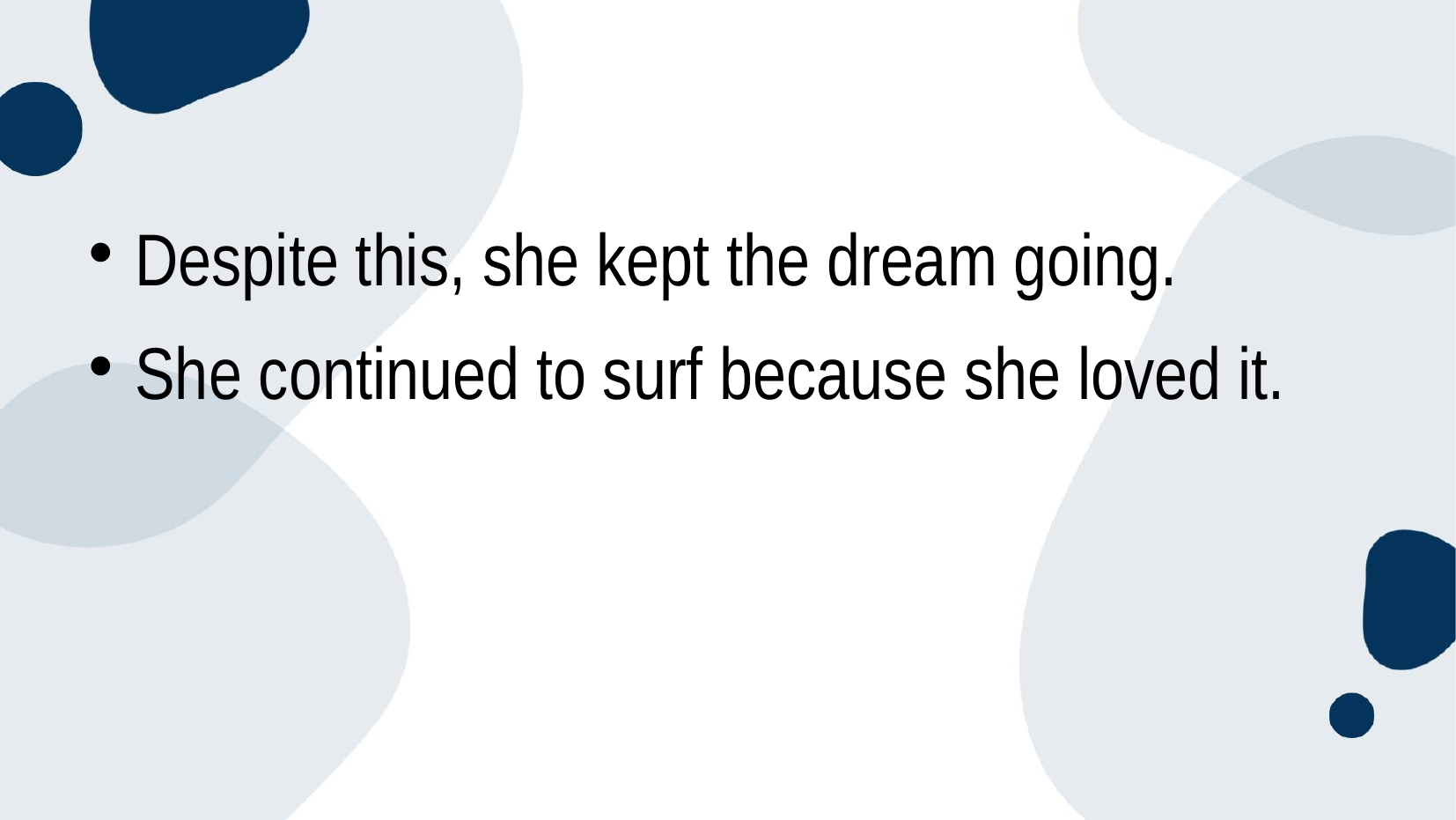

#
Despite this, she kept the dream going.
She continued to surf because she loved it.